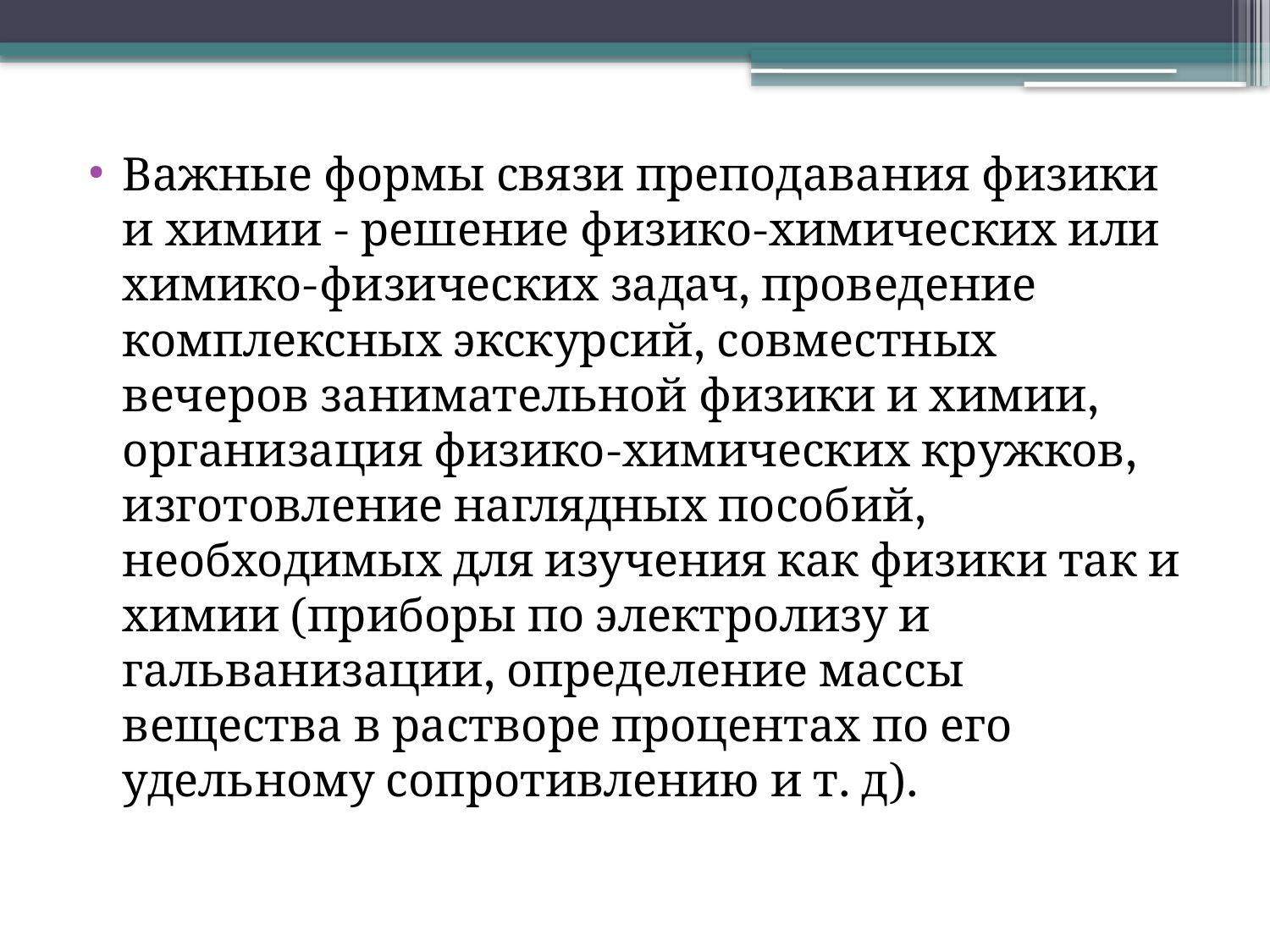

Важные формы связи преподавания физики и химии - решение физико-химических или химико-физических задач, проведение комплексных экскурсий, совместных вечеров занимательной физики и химии, организация физико-химических кружков, изготовление наглядных пособий, необходимых для изучения как физики так и химии (приборы по электролизу и гальванизации, определение массы вещества в растворе процентах по его удельному сопротивлению и т. д).